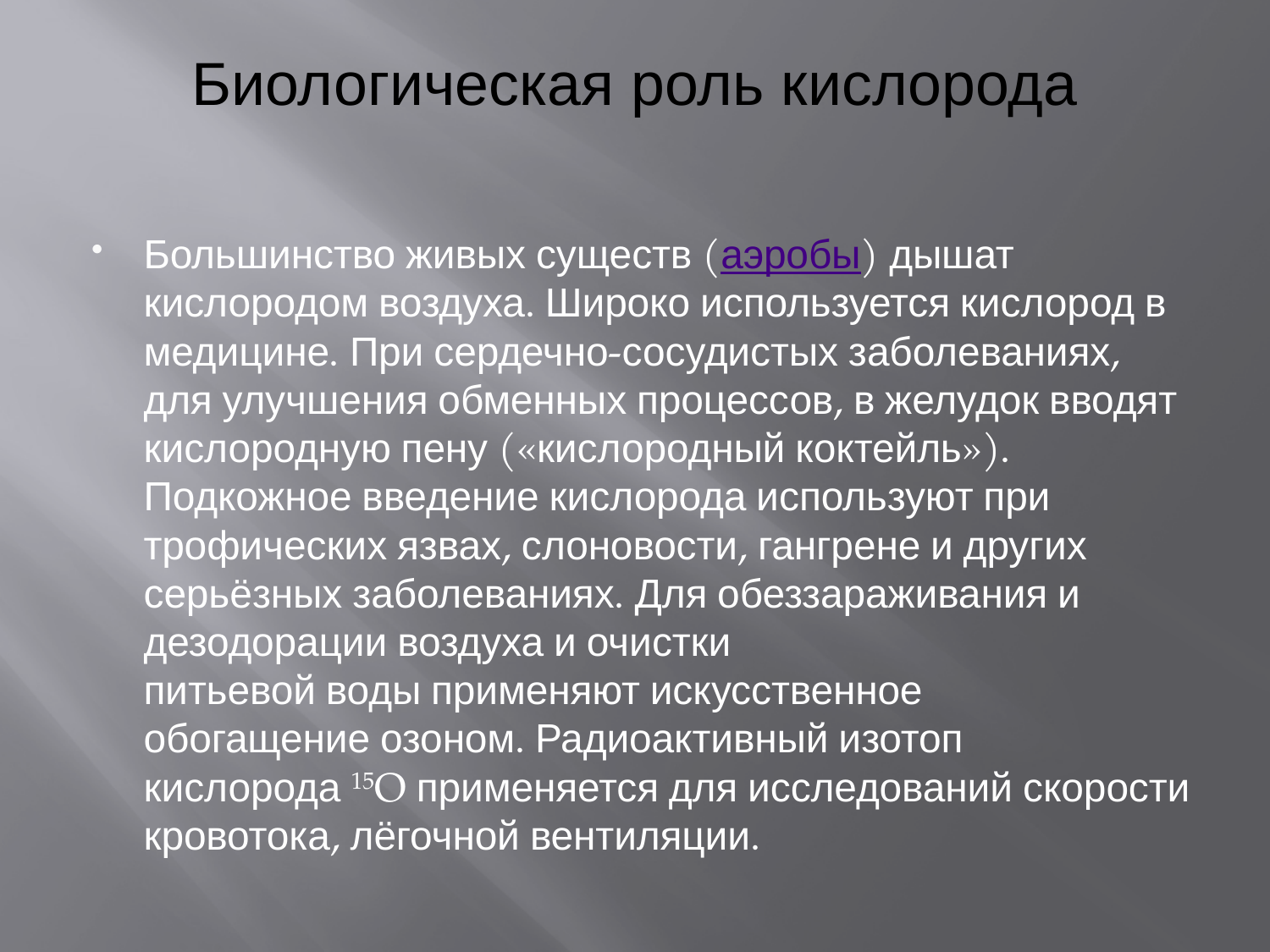

# Биологическая роль кислорода
Большинство живых существ (аэробы) дышат кислородом воздуха. Широко используется кислород в медицине. При сердечно-сосудистых заболеваниях, для улучшения обменных процессов, в желудок вводят кислородную пену («кислородный коктейль»). Подкожное введение кислорода используют при трофических язвах, слоновости, гангрене и других серьёзных заболеваниях. Для обеззараживания и дезодорации воздуха и очистки питьевой воды применяют искусственное обогащение озоном. Радиоактивный изотоп кислорода 15O применяется для исследований скорости кровотока, лёгочной вентиляции.